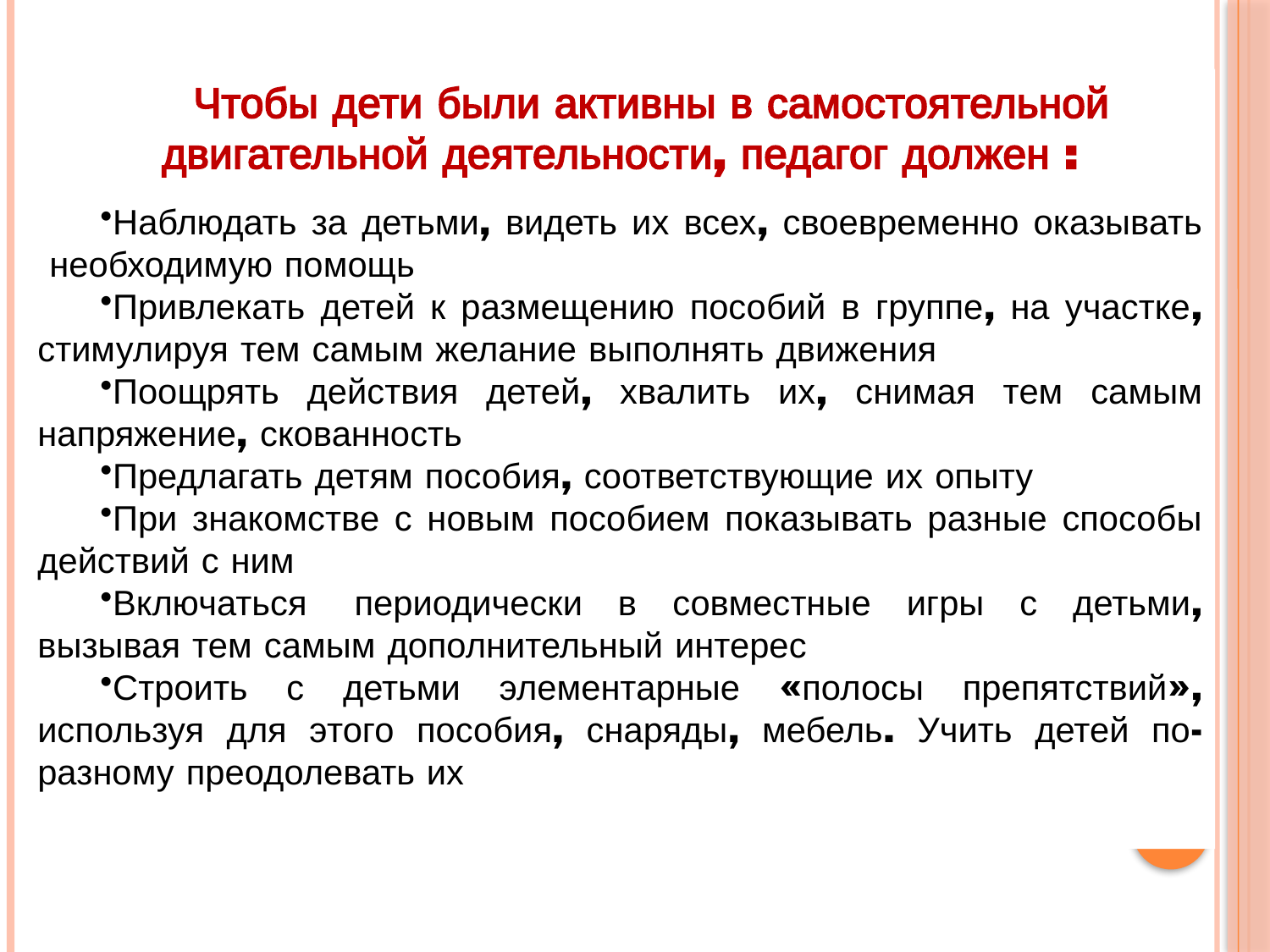

Чтобы дети были активны в самостоятельной двигательной деятельности, педагог должен :

Наблюдать за детьми, видеть их всех, своевременно оказывать  необходимую помощь
Привлекать детей к размещению пособий в группе, на участке, стимулируя тем самым желание выполнять движения
Поощрять действия детей, хвалить их, снимая тем самым напряжение, скованность
Предлагать детям пособия, соответствующие их опыту
При знакомстве с новым пособием показывать разные способы действий с ним
Включаться  периодически в совместные игры с детьми, вызывая тем самым дополнительный интерес
Строить с детьми элементарные «полосы препятствий», используя для этого пособия, снаряды, мебель. Учить детей по-разному преодолевать их